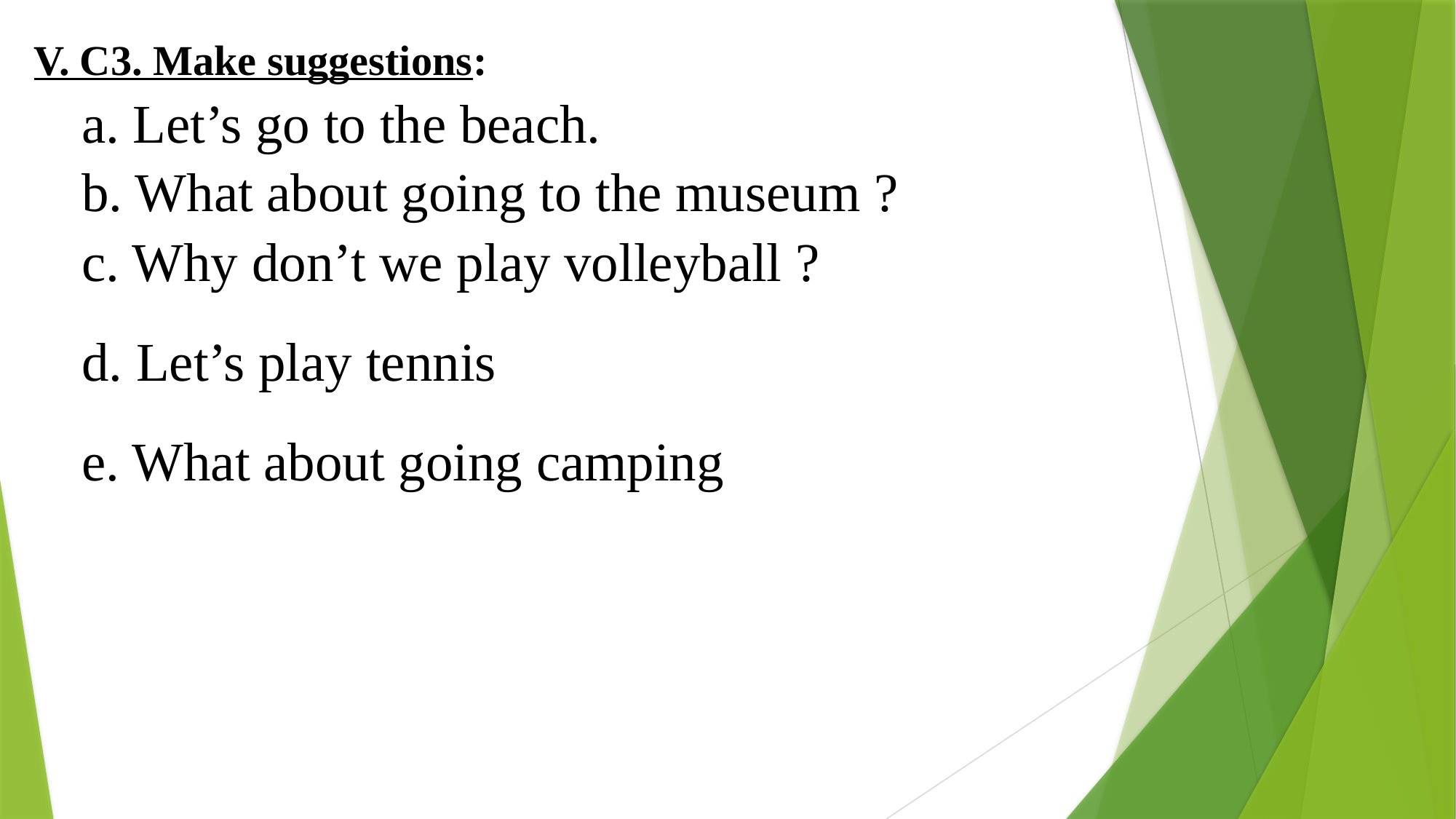

V. C3. Make suggestions:
a. Let’s go to the beach.
b. What about going to the museum ?
c. Why don’t we play volleyball ?
d. Let’s play tennis
e. What about going camping